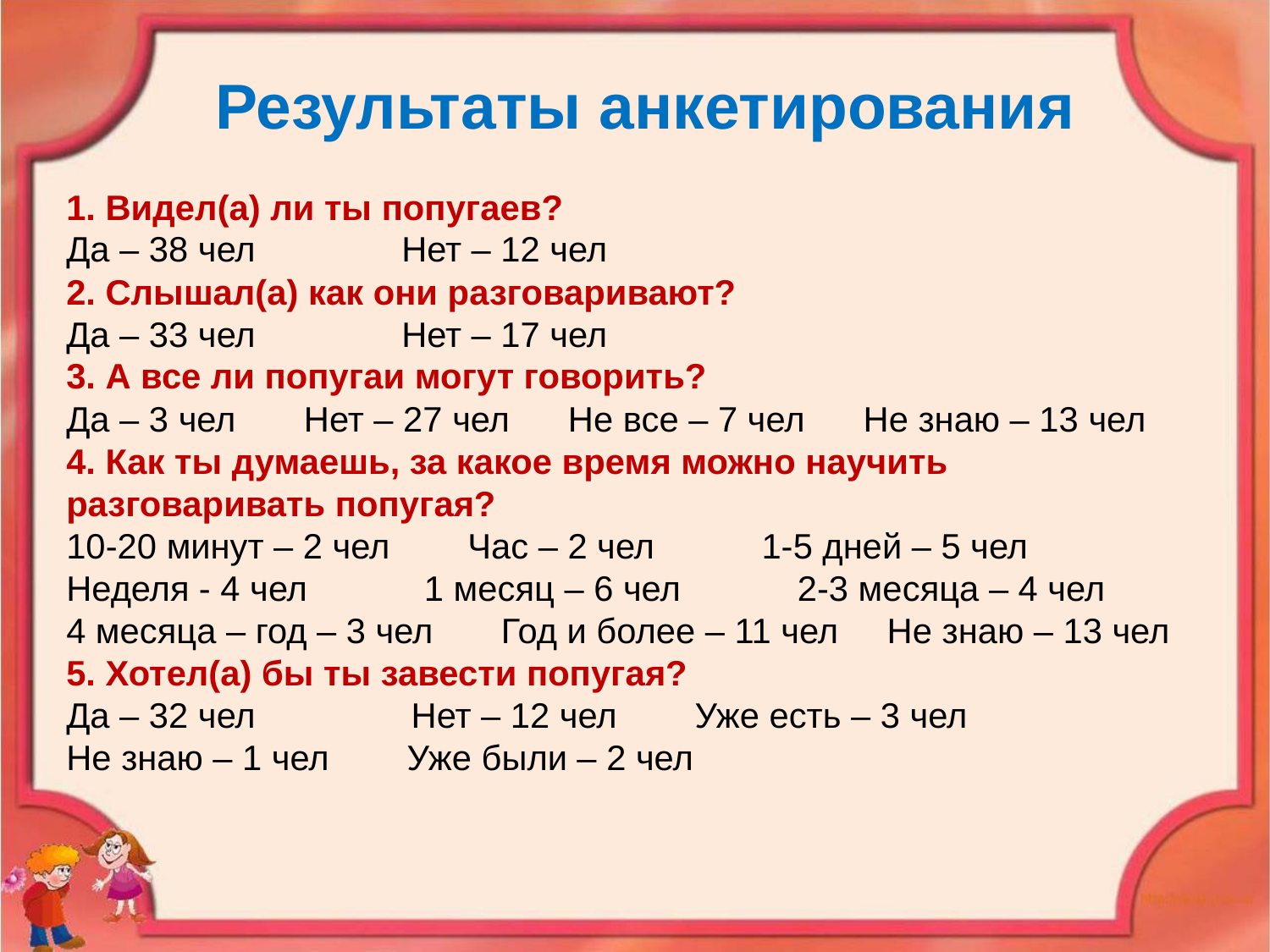

Результаты анкетирования

1. Видел(а) ли ты попугаев?
Да – 38 чел               Нет – 12 чел
2. Слышал(а) как они разговаривают?
Да – 33 чел               Нет – 17 чел
3. А все ли попугаи могут говорить?
Да – 3 чел       Нет – 27 чел      Не все – 7 чел      Не знаю – 13 чел
4. Как ты думаешь, за какое время можно научить
разговаривать попугая?
10-20 минут – 2 чел        Час – 2 чел           1-5 дней – 5 чел
Неделя - 4 чел            1 месяц – 6 чел            2-3 месяца – 4 чел
4 месяца – год – 3 чел       Год и более – 11 чел     Не знаю – 13 чел
5. Хотел(а) бы ты завести попугая?
Да – 32 чел                Нет – 12 чел        Уже есть – 3 чел
Не знаю – 1 чел        Уже были – 2 чел